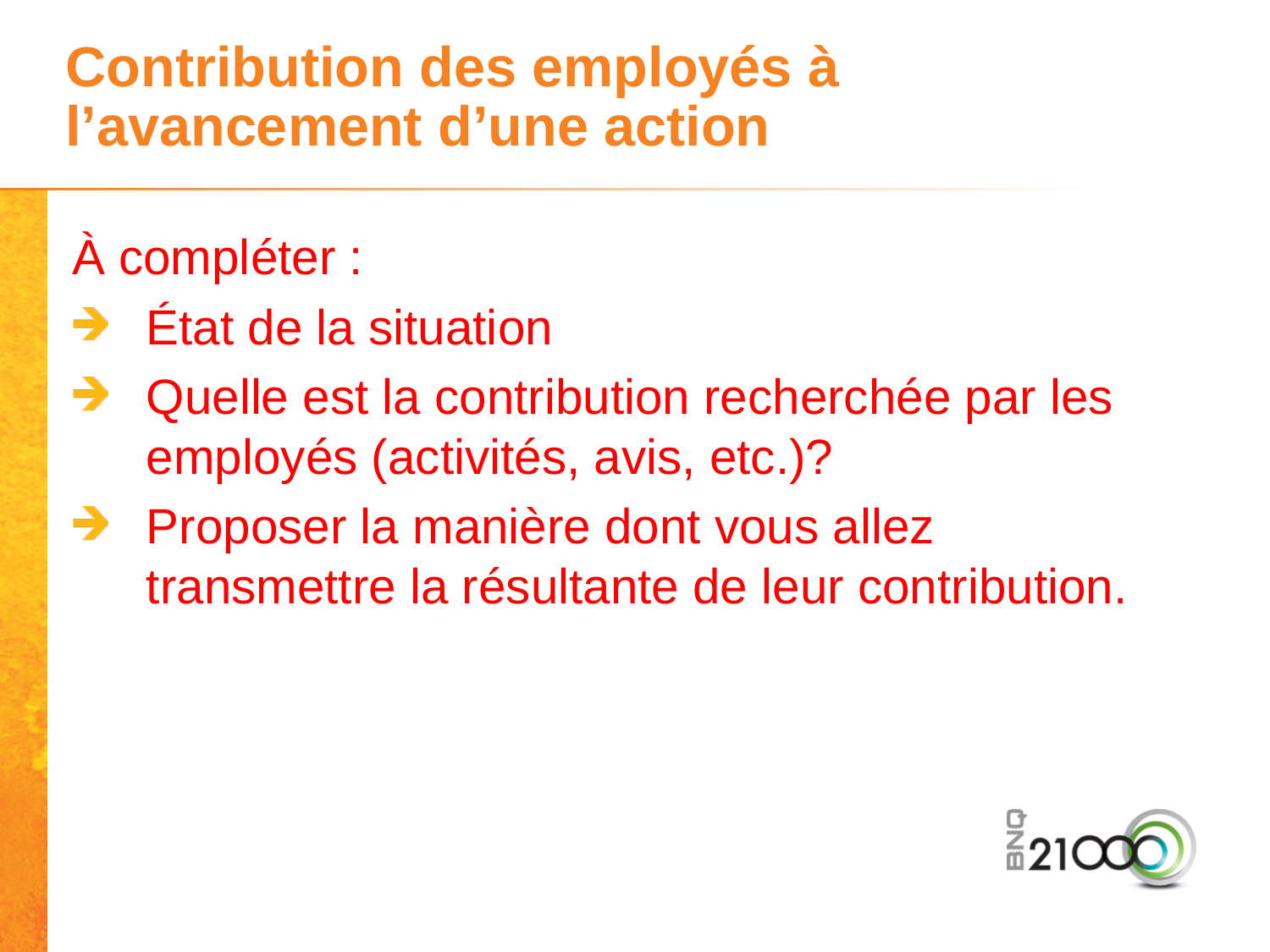

# Contribution des employés à l’avancement d’une action
À compléter :
État de la situation
Quelle est la contribution recherchée par les employés (activités, avis, etc.)?
Proposer la manière dont vous allez transmettre la résultante de leur contribution.